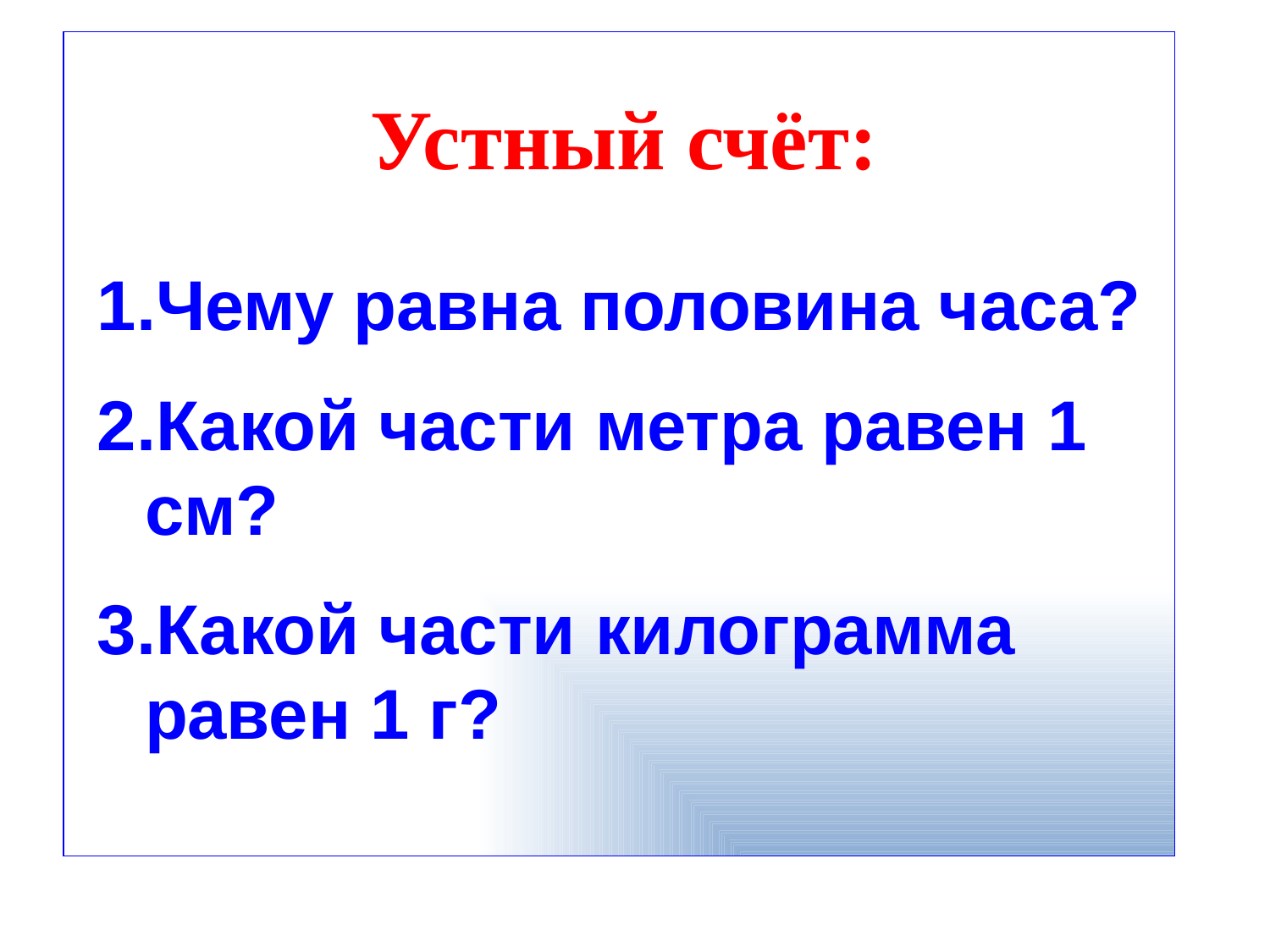

# Устный счёт:

Чему равна половина часа?
Какой части метра равен 1 см?
Какой части килограмма равен 1 г?